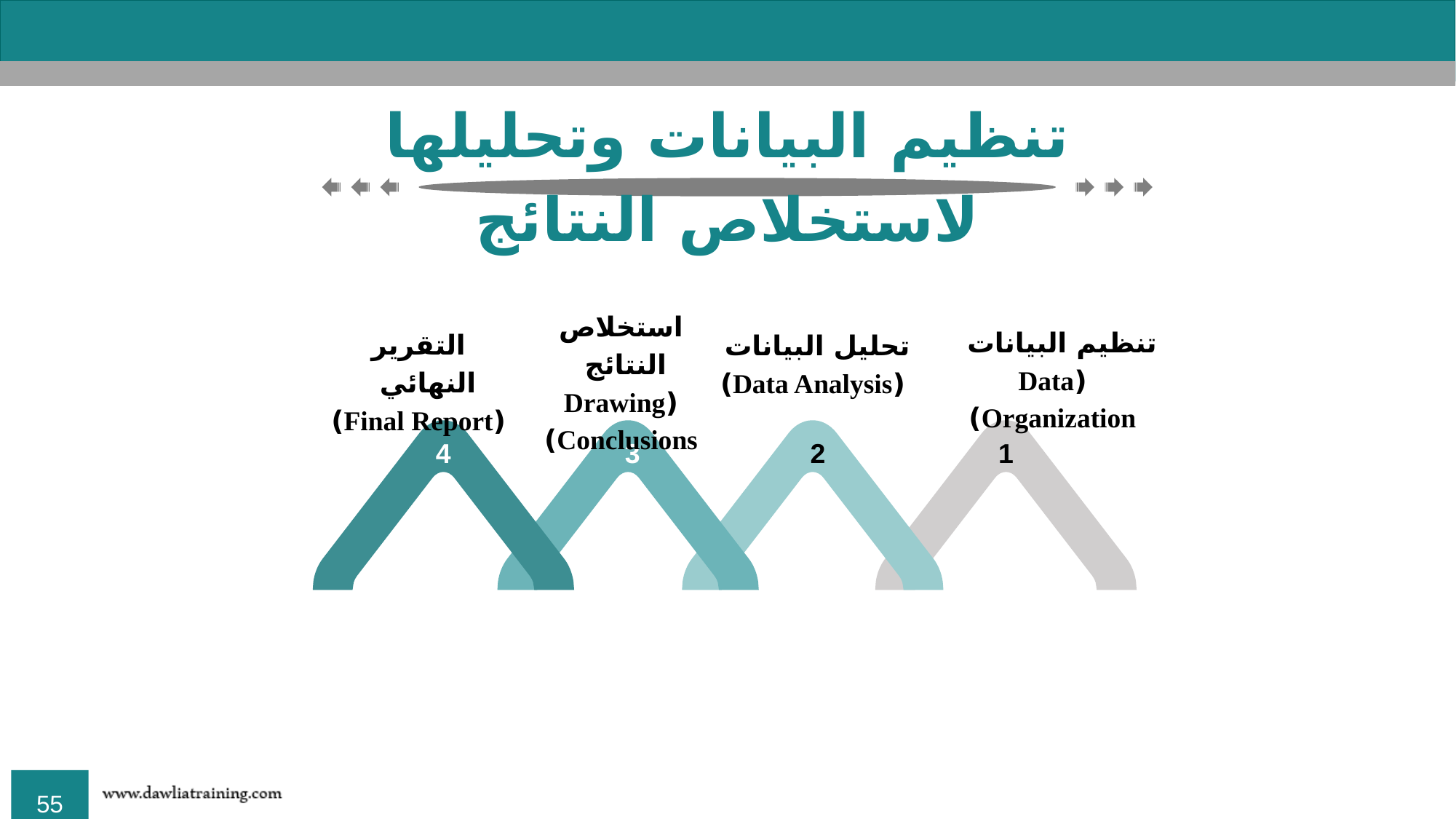

تنظيم البيانات وتحليلها لاستخلاص النتائج

استخلاص النتائج  (Drawing Conclusions)

3
تنظيم البيانات
(Data Organization)

1
التقرير النهائي
(Final Report)

4
تحليل البيانات
(Data Analysis)

2